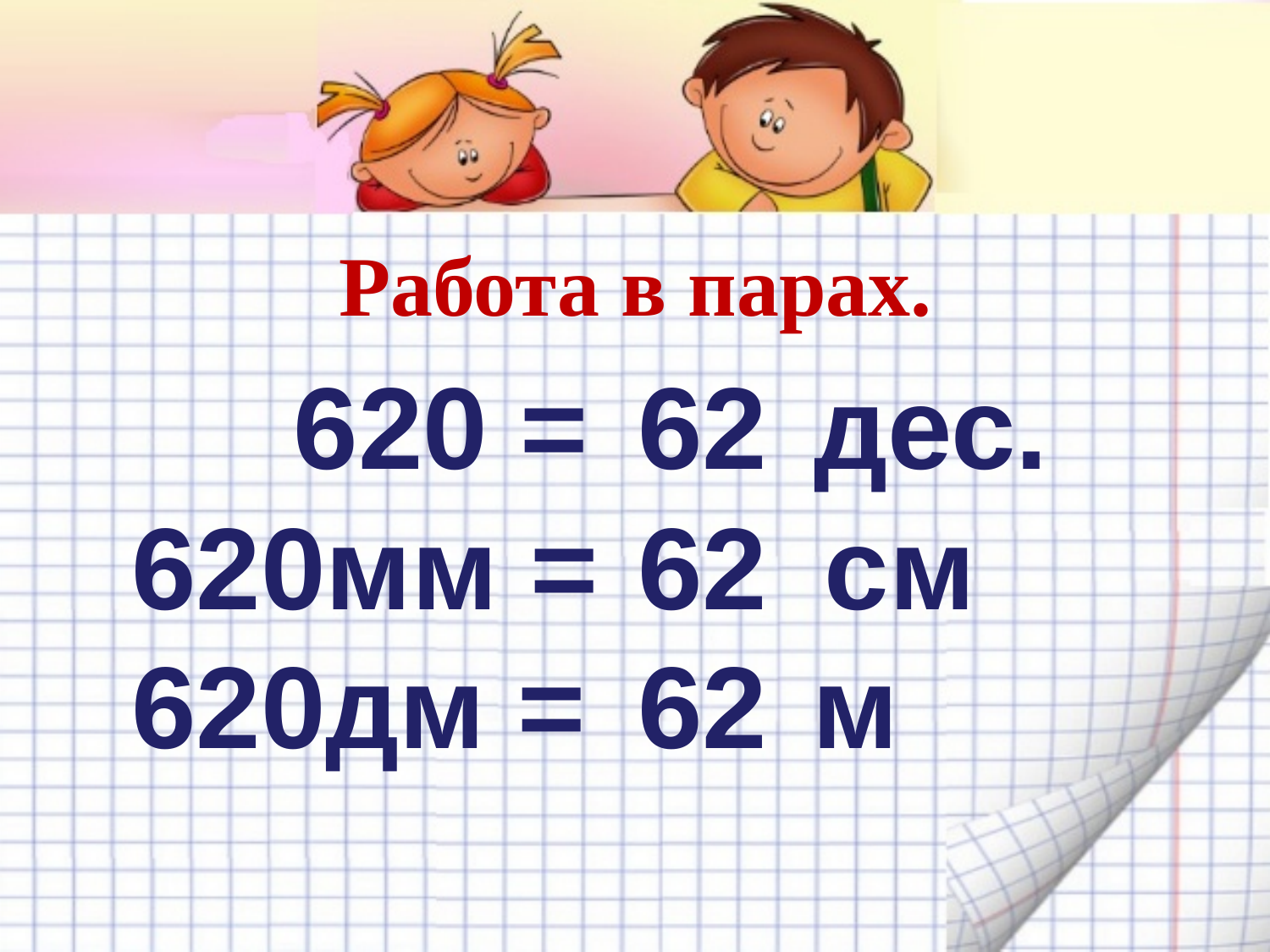

# Работа в парах.
     620 =       дес.
620мм =       см
620дм =       м
62
62
62